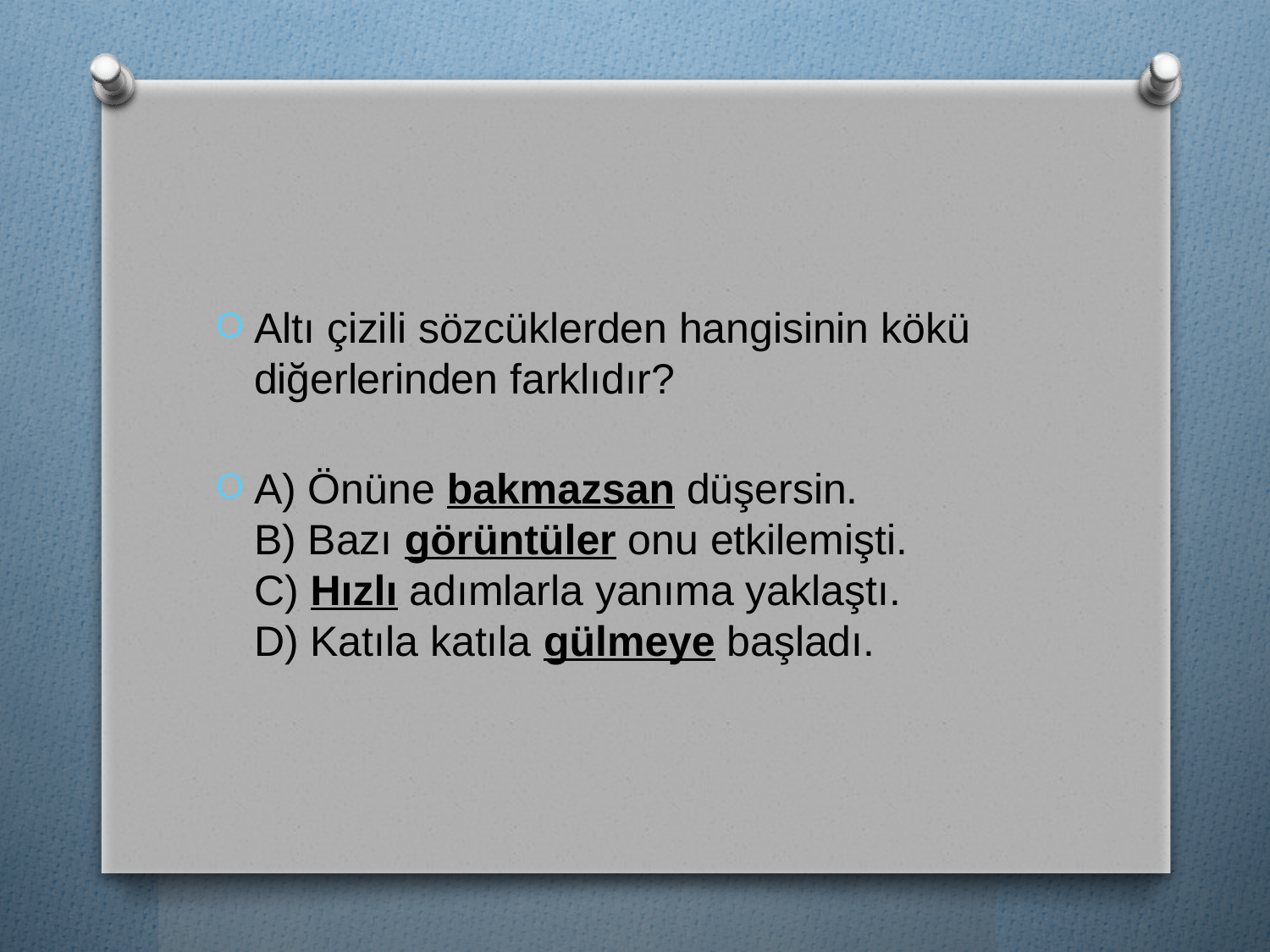

#
Altı çizili sözcüklerden hangisinin kökü diğerlerinden farklıdır?
A) Önüne bakmazsan düşersin.
B) Bazı görüntüler onu etkilemişti.
C) Hızlı adımlarla yanıma yaklaştı.
D) Katıla katıla gülmeye başladı.